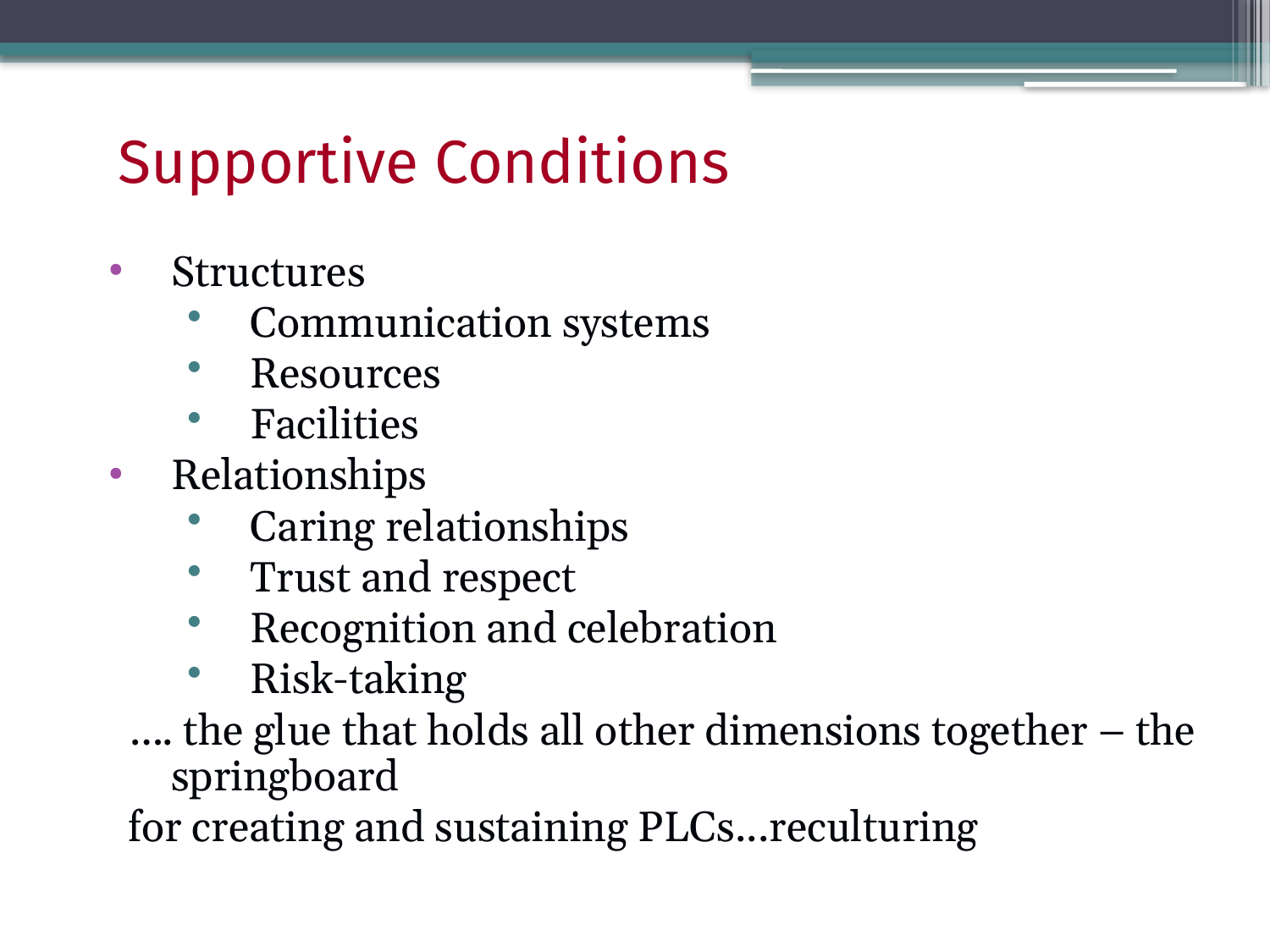

# Supportive Conditions
Structures
Communication systems
Resources
Facilities
Relationships
Caring relationships
Trust and respect
Recognition and celebration
Risk-taking
  …. the glue that holds all other dimensions together – the springboard
  for creating and sustaining PLCs...reculturing